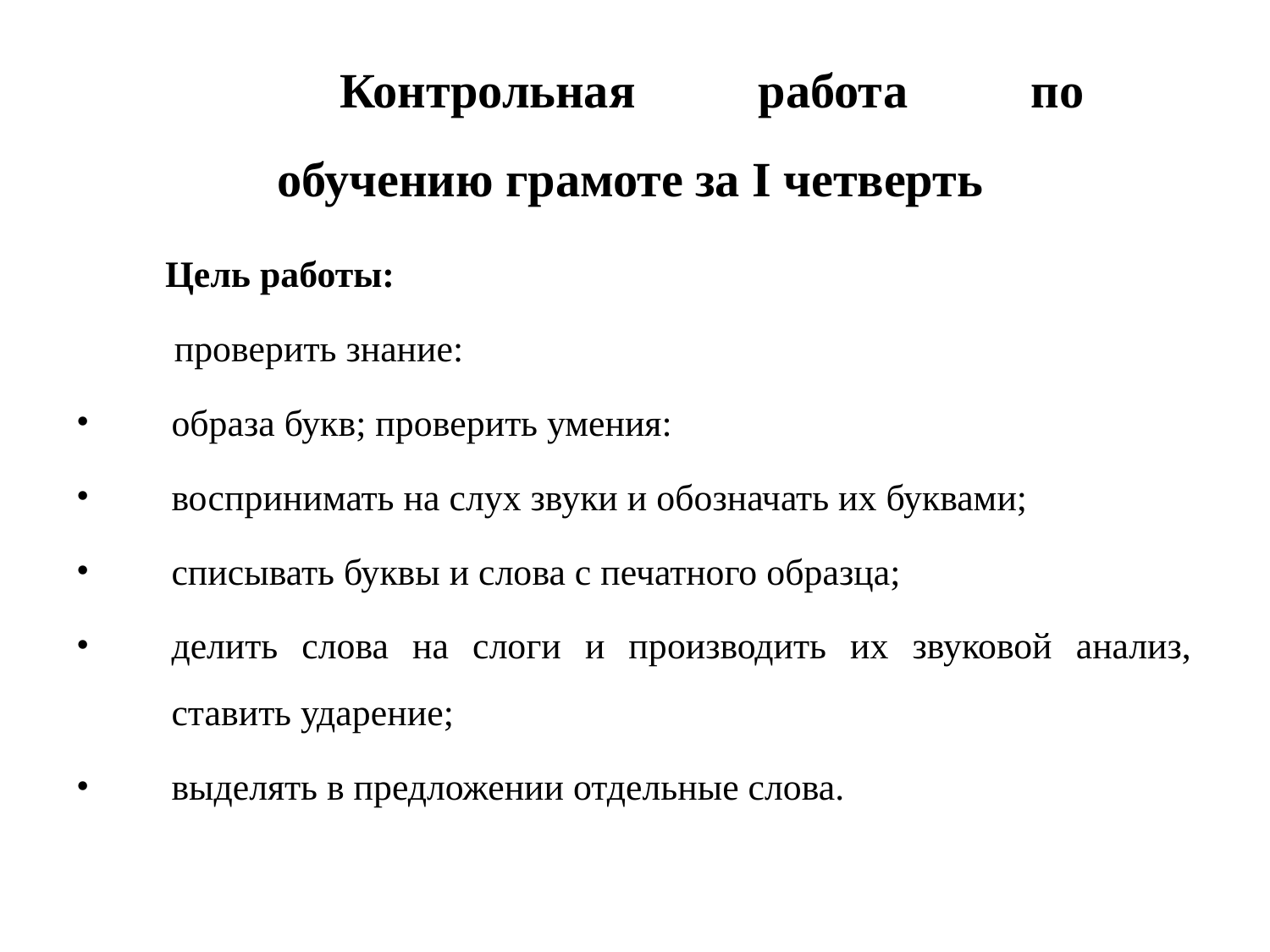

# Контрольная работа по обучению грамоте за I четверть
Цель работы:
 проверить знание:
образа букв; проверить умения:
воспринимать на слух звуки и обозначать их буквами;
списывать буквы и слова с печатного образца;
делить слова на слоги и производить их звуковой анализ, ставить ударение;
выделять в предложении отдельные слова.